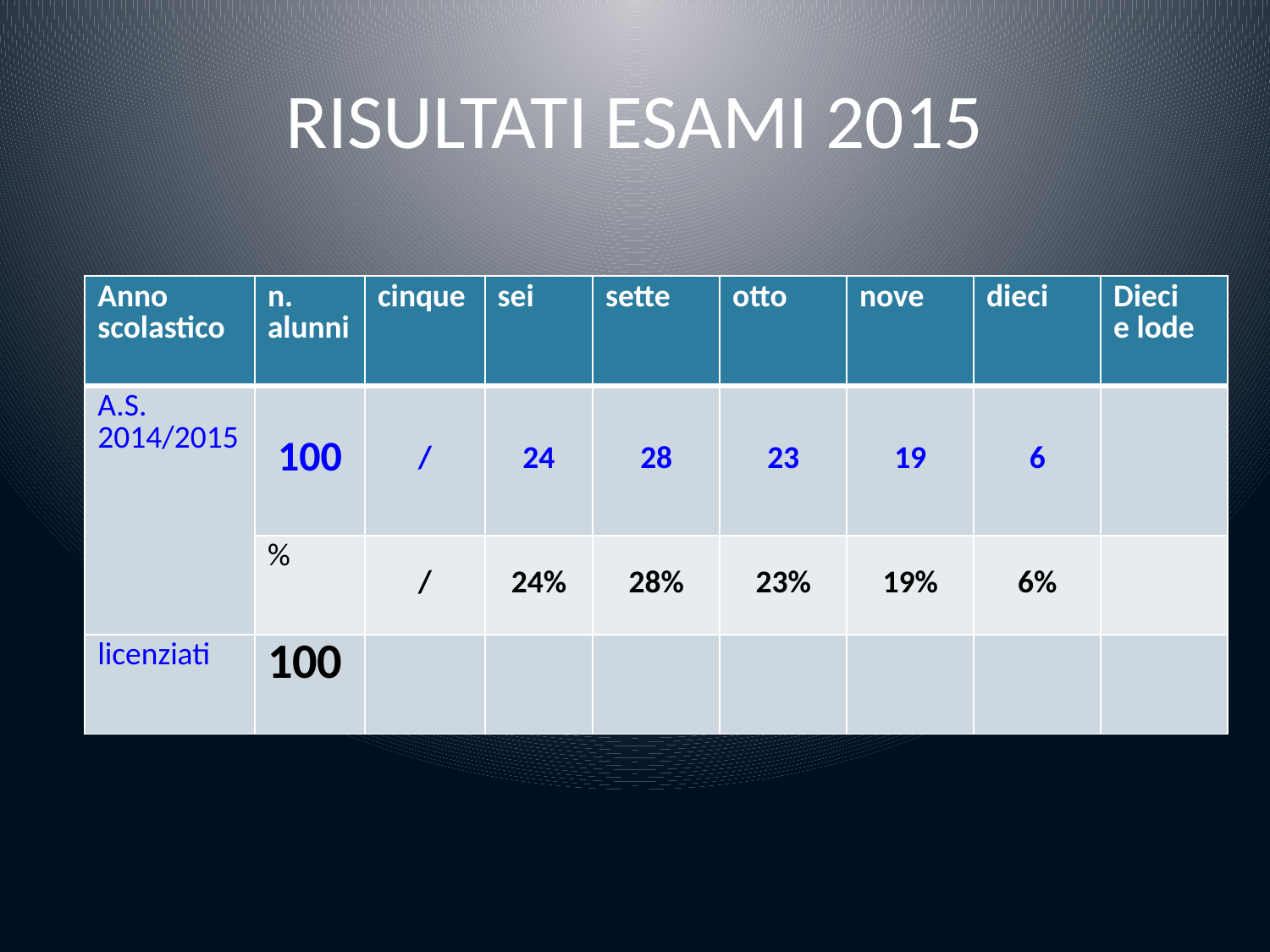

# RISULTATI ESAMI 2015
| Anno scolastico | n. alunni | cinque | sei | sette | otto | nove | dieci | Dieci e lode |
| --- | --- | --- | --- | --- | --- | --- | --- | --- |
| A.S. 2014/2015 | 100 | / | 24 | 28 | 23 | 19 | 6 |  |
|  | % | / | 24% | 28% | 23% | 19% | 6% |  |
| licenziati | 100 |  |  |  |  |  |  |  |